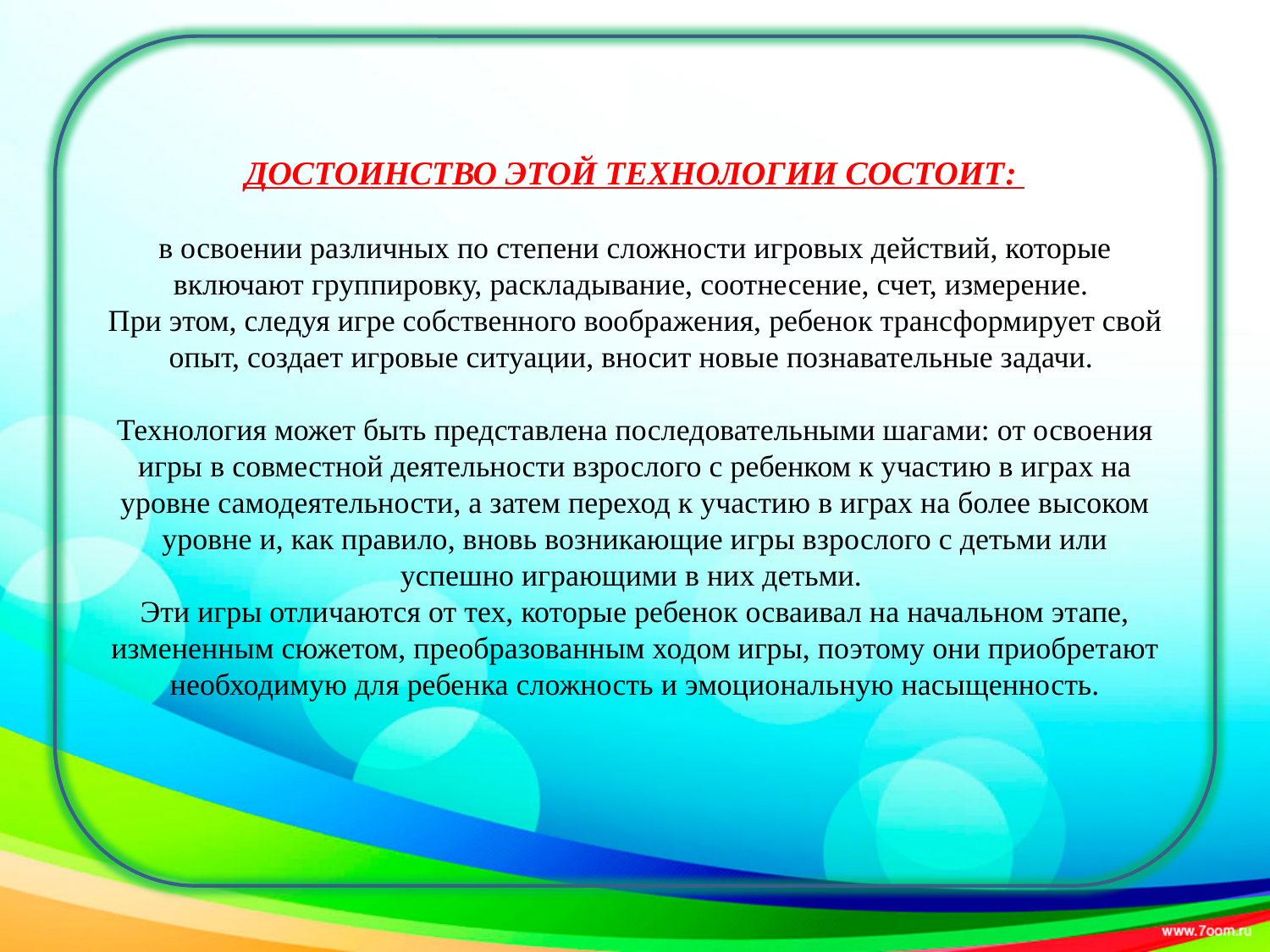

# ДОСТОИНСТВО ЭТОЙ ТЕХНОЛОГИИ СОСТОИТ: в освоении различных по степени сложности игровых действий, которые включают группировку, раскладывание, соотнесение, счет, измерение. При этом, следуя игре собственного воображения, ребенок трансформирует свой опыт, создает игровые ситуации, вносит новые познавательные задачи. Технология может быть представлена последовательными шагами: от освоения игры в совместной деятельности взрослого с ребенком к участию в играх на уровне самодеятельности, а затем переход к участию в играх на более высоком уровне и, как правило, вновь возникающие игры взрослого с детьми или успешно играющими в них детьми. Эти игры отличаются от тех, которые ребенок осваивал на начальном этапе, измененным сюжетом, преобразованным ходом игры, поэтому они приобретают необходимую для ребенка сложность и эмоциональную насыщенность.